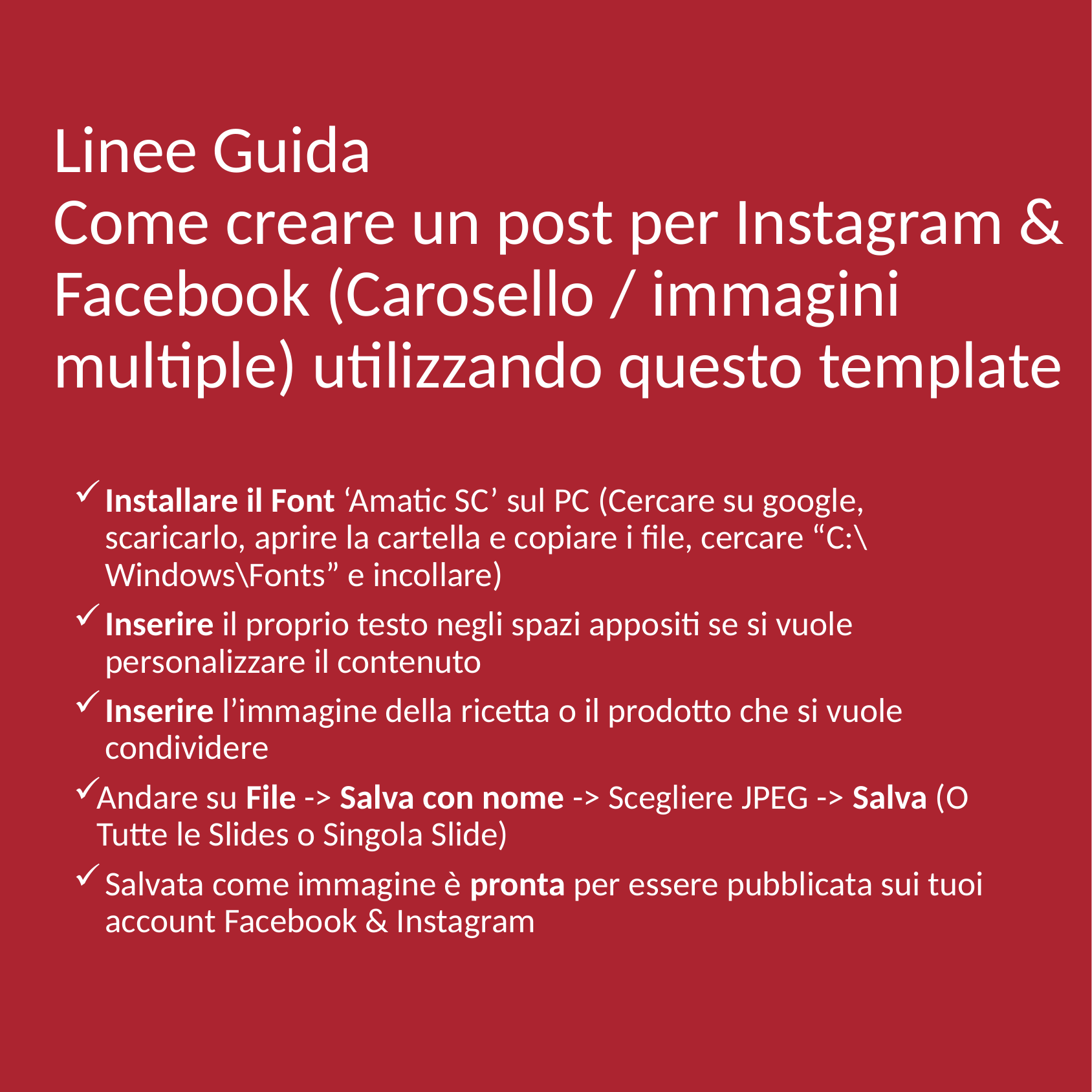

Linee Guida
Come creare un post per Instagram & Facebook (Carosello / immagini multiple) utilizzando questo template
Installare il Font ‘Amatic SC’ sul PC (Cercare su google, scaricarlo, aprire la cartella e copiare i file, cercare “C:\Windows\Fonts” e incollare)
Inserire il proprio testo negli spazi appositi se si vuole personalizzare il contenuto
Inserire l’immagine della ricetta o il prodotto che si vuole condividere
Andare su File -> Salva con nome -> Scegliere JPEG -> Salva (O Tutte le Slides o Singola Slide)
Salvata come immagine è pronta per essere pubblicata sui tuoi account Facebook & Instagram